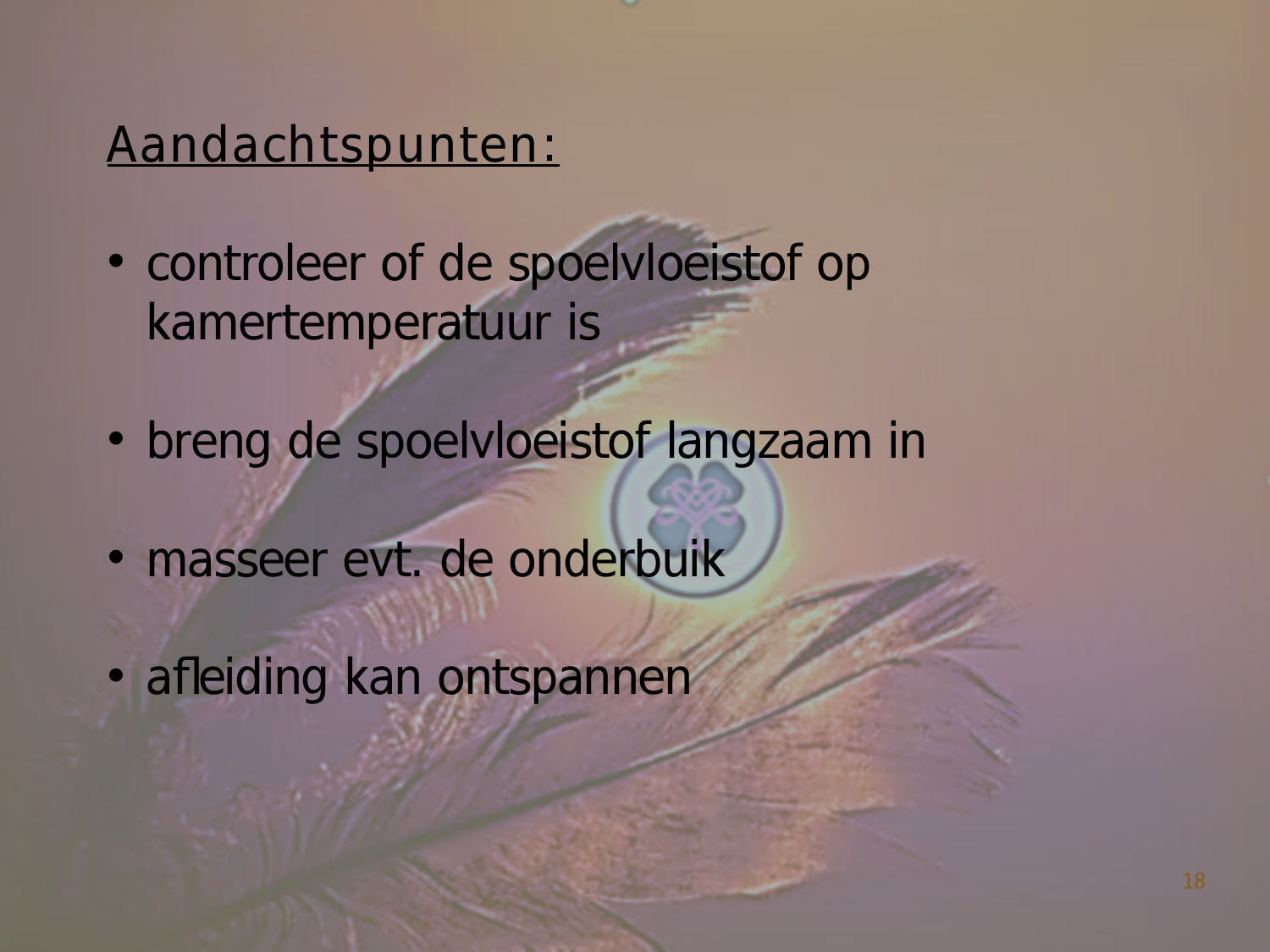

Aandachtspunten:

controleer of de spoelvloeistof op kamertemperatuur is

breng de spoelvloeistof langzaam in

masseer evt. de onderbuik

afleiding kan ontspannen

18